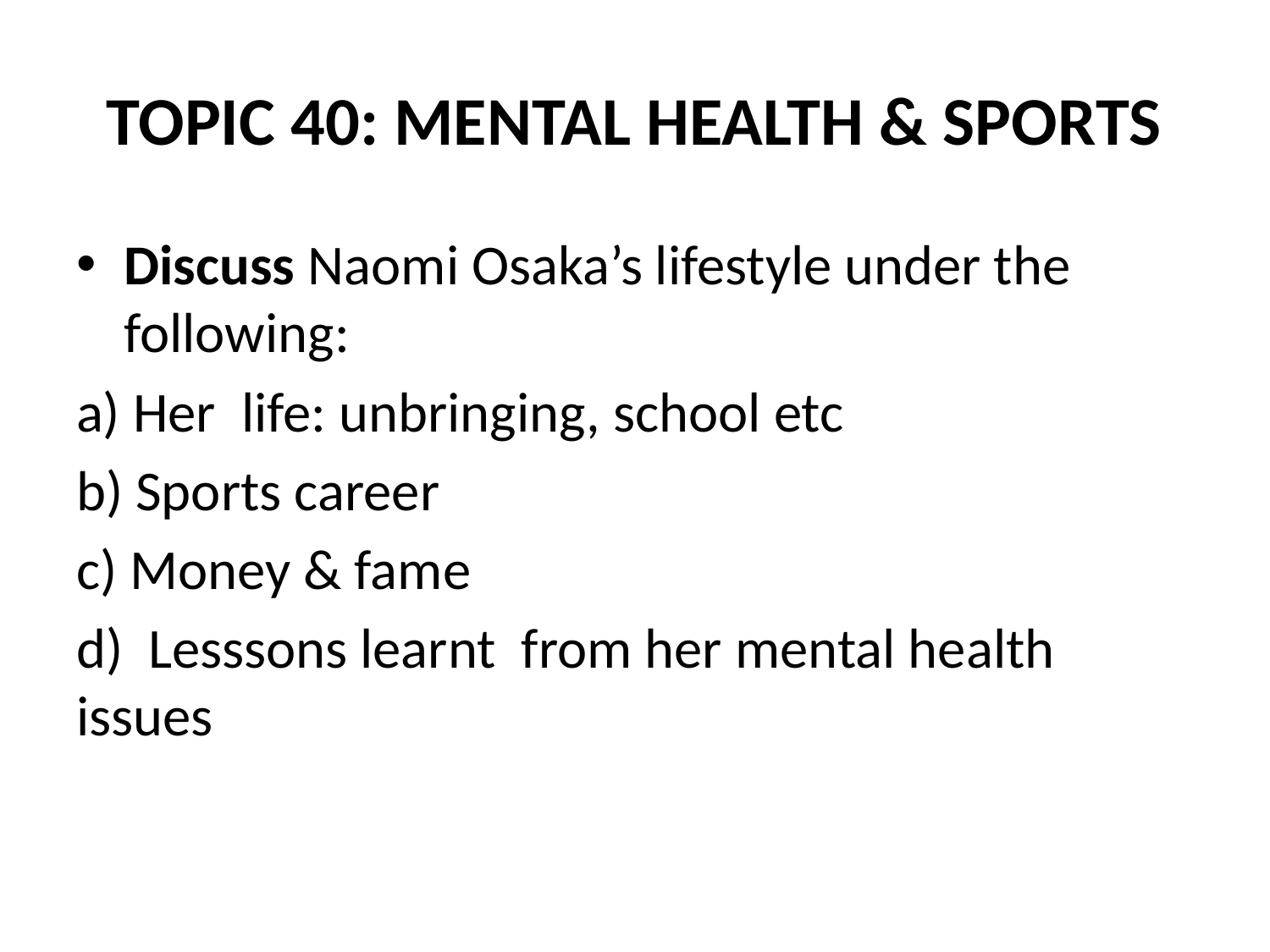

# TOPIC 40: MENTAL HEALTH & SPORTS
Discuss Naomi Osaka’s lifestyle under the following:
a) Her  life: unbringing, school etc
b) Sports career
c) Money & fame
d)  Lesssons learnt  from her mental health issues